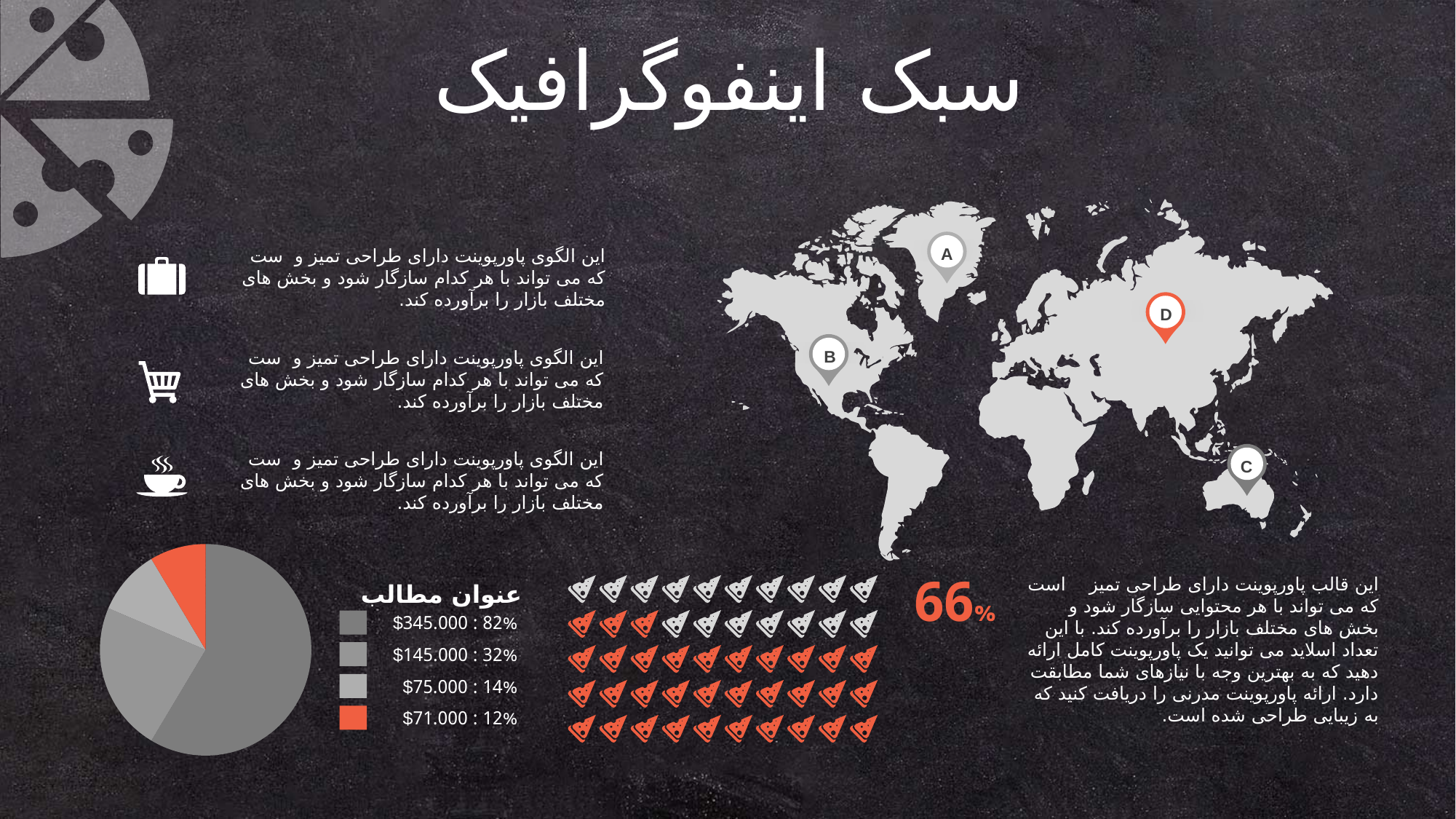

سبک اینفوگرافیک

A
این الگوی پاورپوینت دارای طراحی تمیز و  ست که می تواند با هر کدام سازگار شود و بخش های مختلف بازار را برآورده کند.

D

B
این الگوی پاورپوینت دارای طراحی تمیز و  ست که می تواند با هر کدام سازگار شود و بخش های مختلف بازار را برآورده کند.

این الگوی پاورپوینت دارای طراحی تمیز و  ست که می تواند با هر کدام سازگار شود و بخش های مختلف بازار را برآورده کند.

C

### Chart

| Category |  |
|---|---|
این قالب پاورپوینت دارای طراحی تمیز    است که می تواند با هر محتوایی سازگار شود و بخش های مختلف بازار را برآورده کند. با این تعداد اسلاید می توانید یک پاورپوینت کامل ارائه دهید که به بهترین وجه با نیازهای شما مطابقت دارد. ارائه پاورپوینت مدرنی را دریافت کنید که به زیبایی طراحی شده است.
66%
عنوان مطالب

82% : $345.000

32% : $145.000

14% : $75.000

12% : $71.000